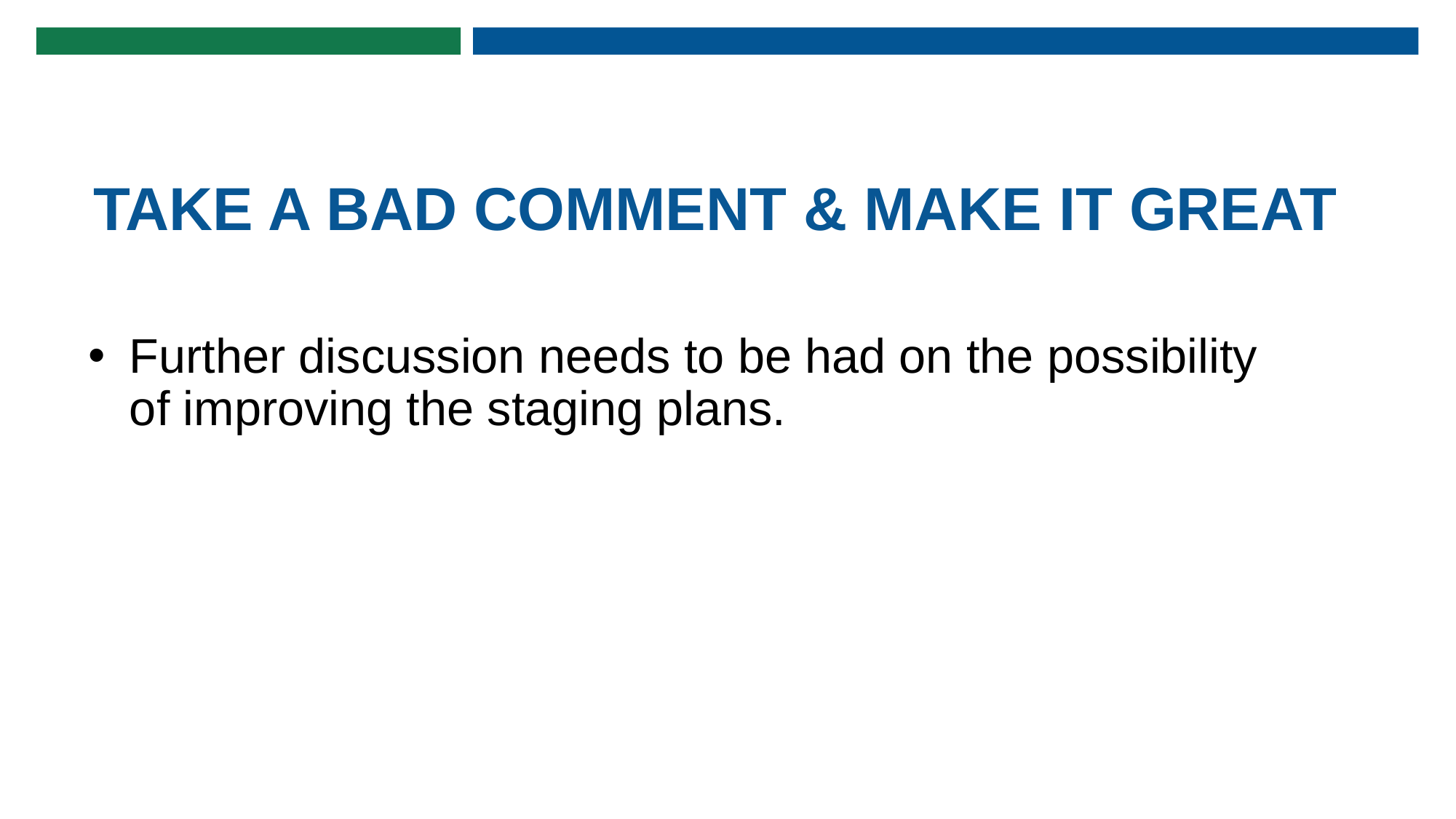

# TAKE A BAD COMMENT & MAKE IT GREAT
Further discussion needs to be had on the possibility of improving the staging plans.